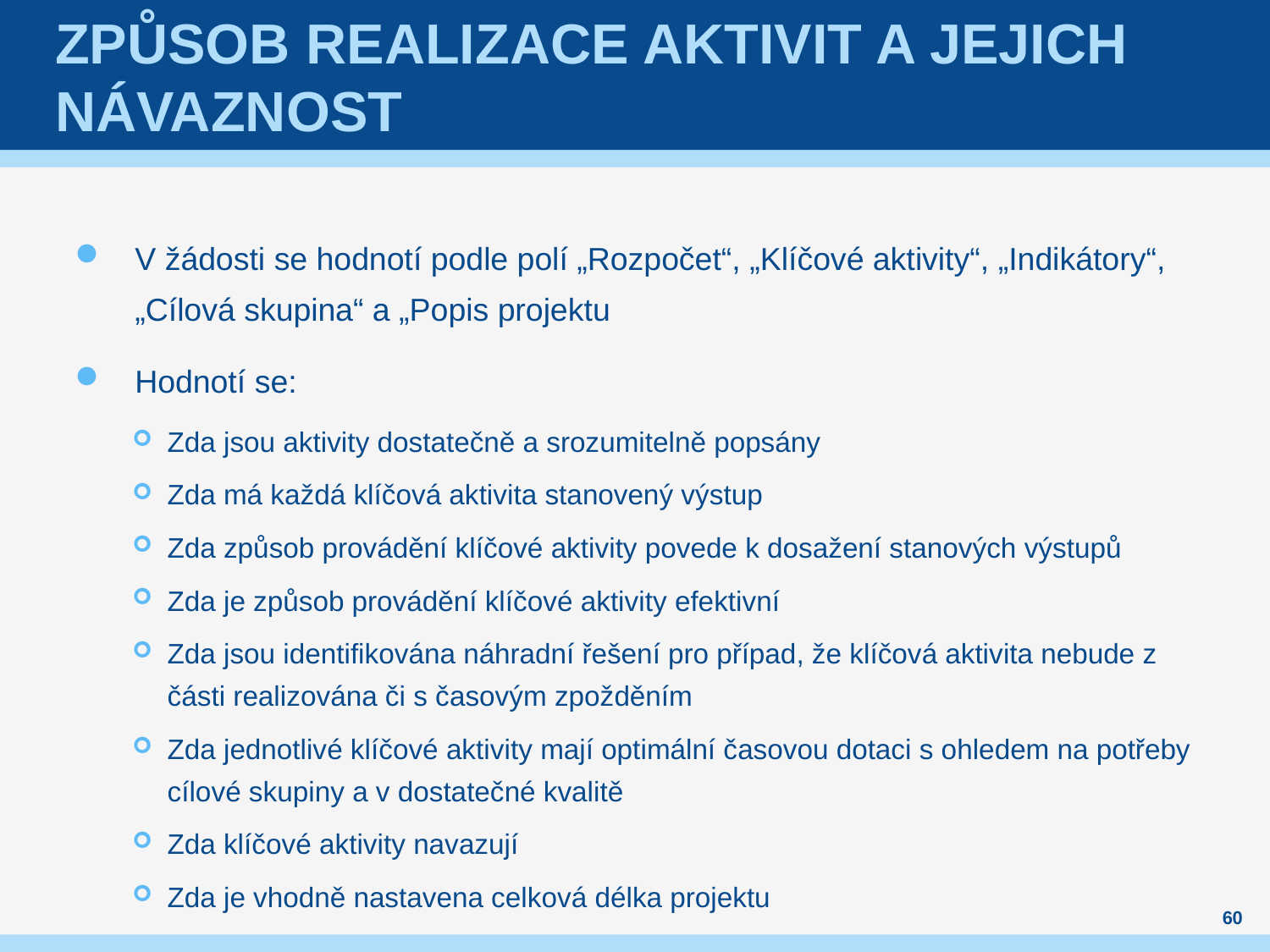

# Způsob realizace aktivit a jejich návaznost
V žádosti se hodnotí podle polí „Rozpočet“, „Klíčové aktivity“, „Indikátory“, „Cílová skupina“ a „Popis projektu
Hodnotí se:
Zda jsou aktivity dostatečně a srozumitelně popsány
Zda má každá klíčová aktivita stanovený výstup
Zda způsob provádění klíčové aktivity povede k dosažení stanových výstupů
Zda je způsob provádění klíčové aktivity efektivní
Zda jsou identifikována náhradní řešení pro případ, že klíčová aktivita nebude z části realizována či s časovým zpožděním
Zda jednotlivé klíčové aktivity mají optimální časovou dotaci s ohledem na potřeby cílové skupiny a v dostatečné kvalitě
Zda klíčové aktivity navazují
Zda je vhodně nastavena celková délka projektu
60